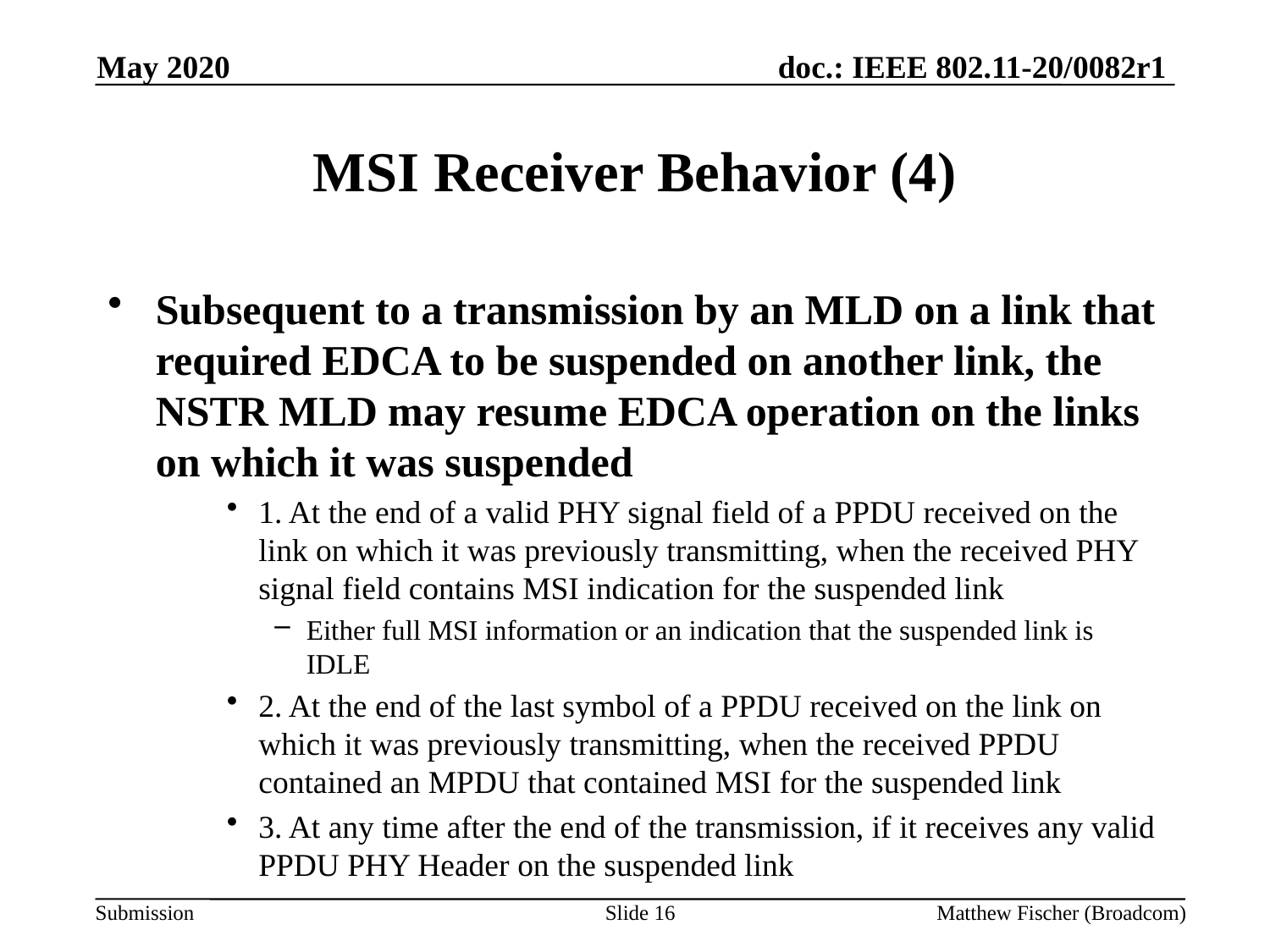

May 2020
# MSI Receiver Behavior (4)
Subsequent to a transmission by an MLD on a link that required EDCA to be suspended on another link, the NSTR MLD may resume EDCA operation on the links on which it was suspended
1. At the end of a valid PHY signal field of a PPDU received on the link on which it was previously transmitting, when the received PHY signal field contains MSI indication for the suspended link
Either full MSI information or an indication that the suspended link is IDLE
2. At the end of the last symbol of a PPDU received on the link on which it was previously transmitting, when the received PPDU contained an MPDU that contained MSI for the suspended link
3. At any time after the end of the transmission, if it receives any valid PPDU PHY Header on the suspended link

Slide 16
Matthew Fischer (Broadcom)